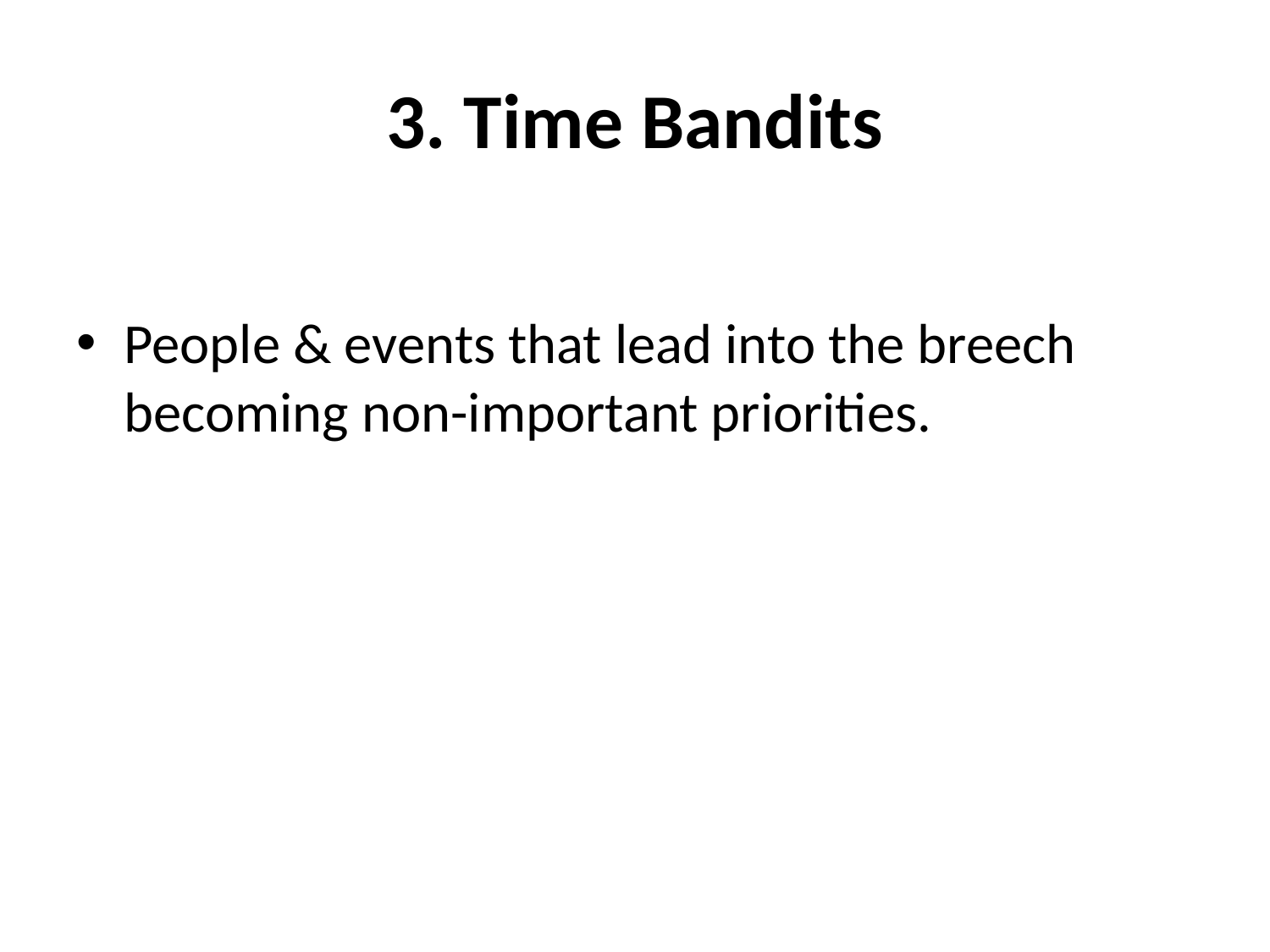

# 3. Time Bandits

People & events that lead into the breech becoming non-important priorities.